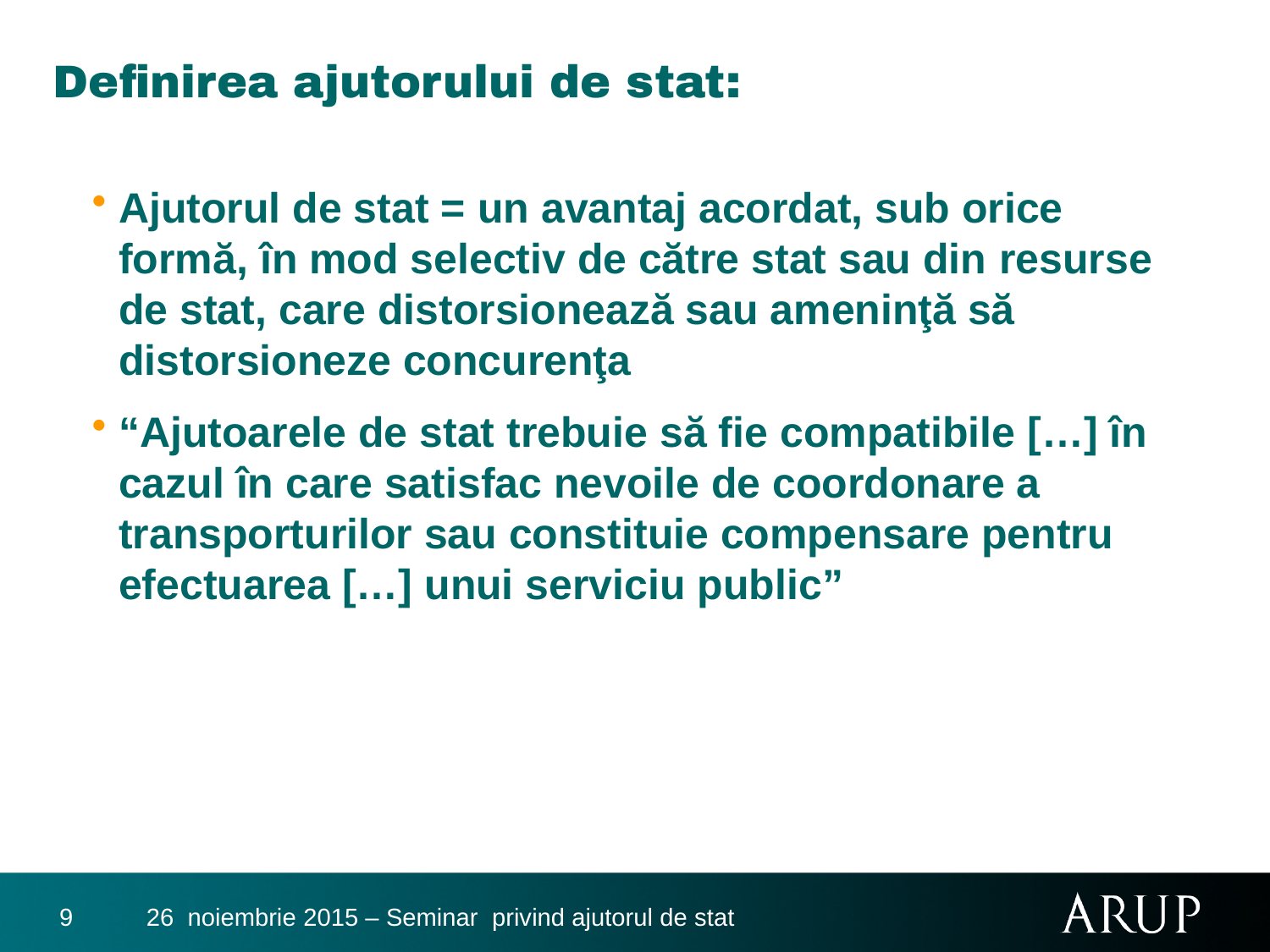

# Definirea ajutorului de stat:
Ajutorul de stat = un avantaj acordat, sub orice formă, în mod selectiv de către stat sau din resurse de stat, care distorsionează sau ameninţă să distorsioneze concurenţa
“Ajutoarele de stat trebuie să fie compatibile […] în cazul în care satisfac nevoile de coordonare a transporturilor sau constituie compensare pentru efectuarea […] unui serviciu public”
9
26  noiembrie 2015 – Seminar  privind ajutorul de stat